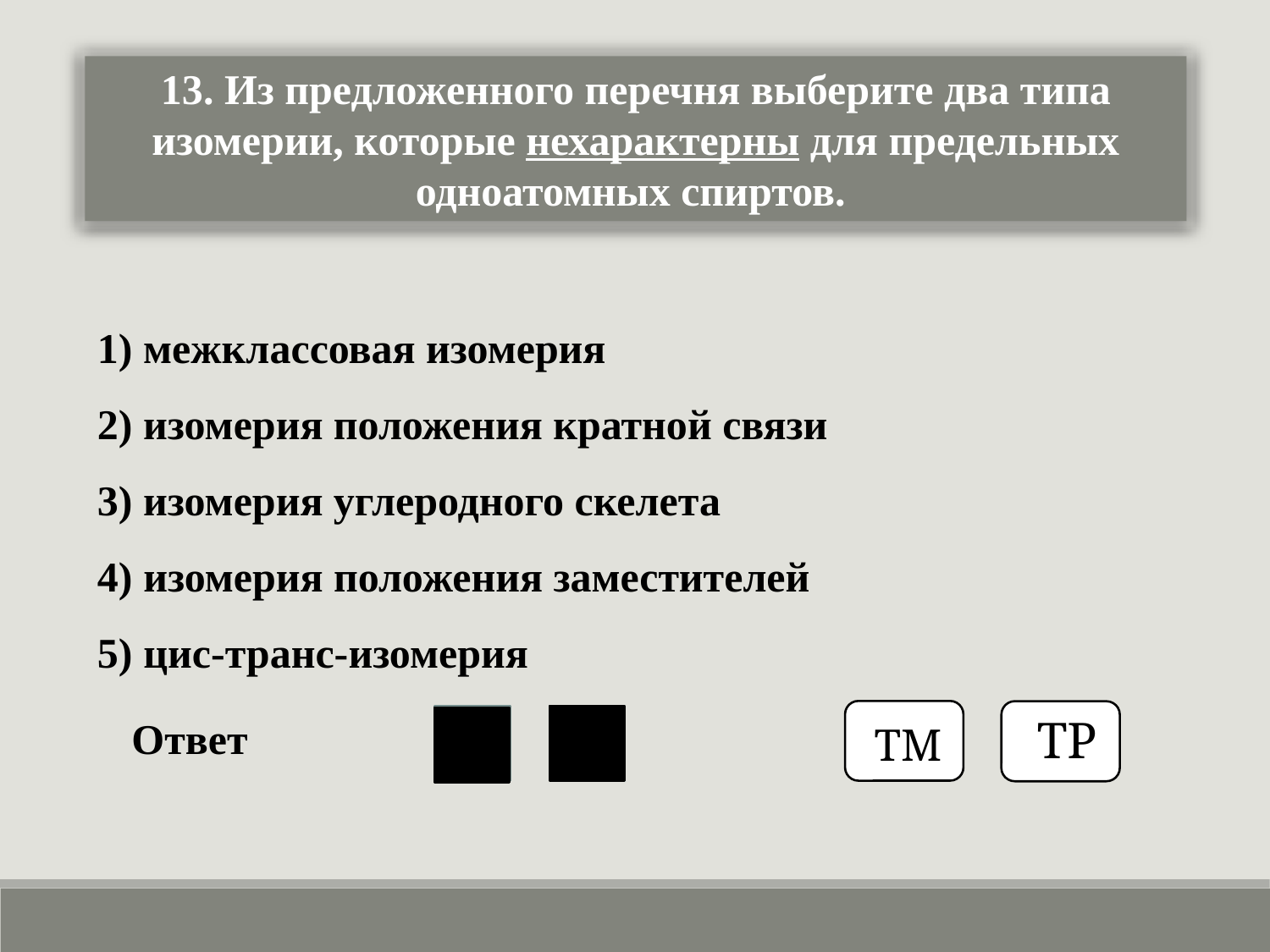

13. Из предложенного перечня выберите два типа изомерии, которые нехарактерны для предельных одноатомных спиртов.
1) межклассовая изомерия
2) изомерия положения кратной связи
3) изомерия углеродного скелета
4) изомерия положения заместителей
5) цис-транс-изомерия
ТМ
ТР
   Ответ
2

5